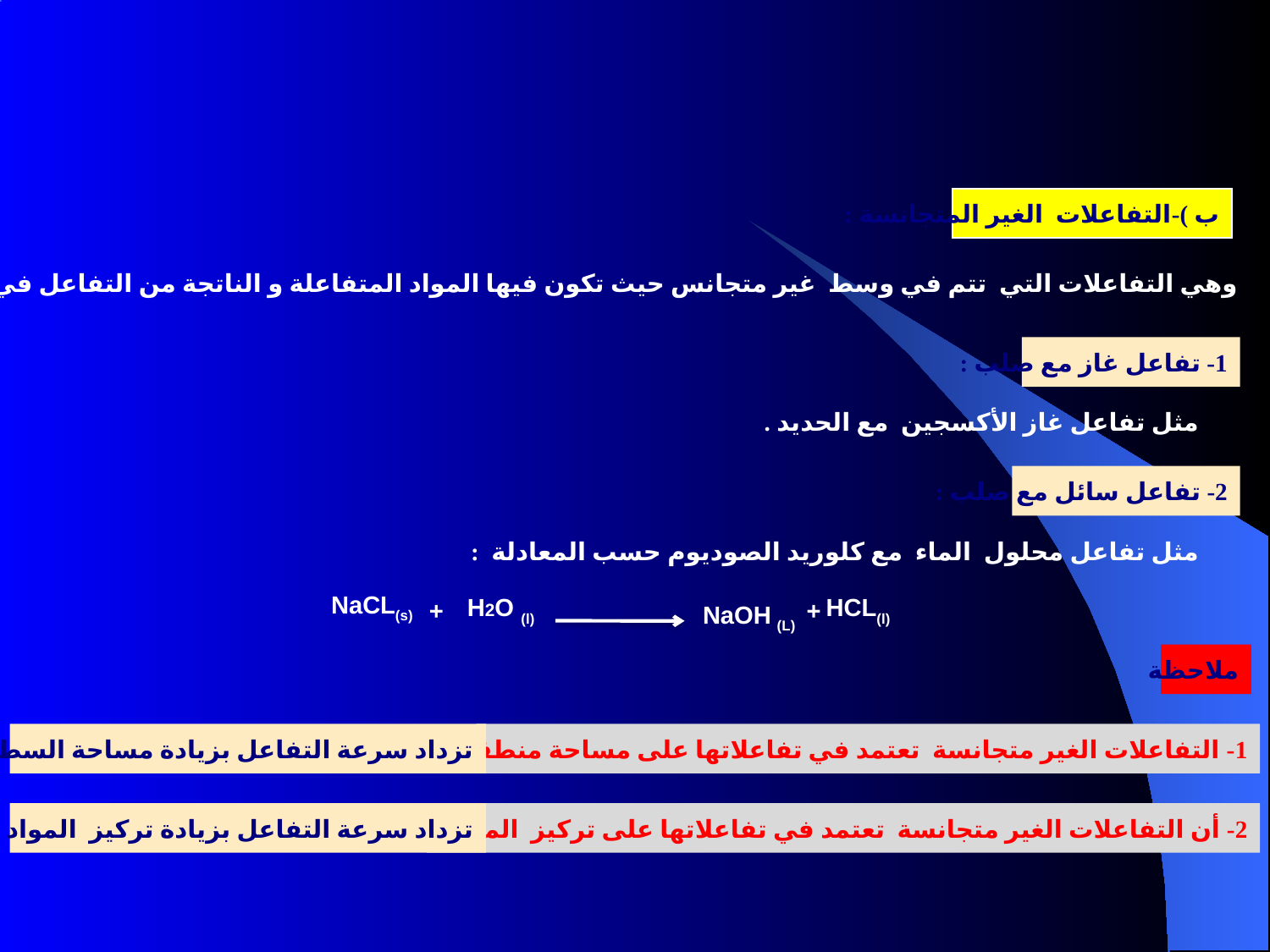

ب )-التفاعلات  الغير المتجانسة :
وهي التفاعلات التي  تتم في وسط  غير متجانس حيث تكون فيها المواد المتفاعلة و الناتجة من التفاعل في حالة مختلفة من حالات المادة  مثل :
1- تفاعل غاز مع صلب :
مثل تفاعل غاز الأكسجين  مع الحديد .
2- تفاعل سائل مع صلب :
مثل تفاعل محلول  الماء  مع كلوريد الصوديوم حسب المعادلة  :
NaCL(s)
+
H2O (l)
+
HCL(l)
NaOH (L)
ملاحظة
تزداد سرعة التفاعل بزيادة مساحة السطح المعرض للتفاعل
1- التفاعلات الغير متجانسة  تعتمد في تفاعلاتها على مساحة منطقة التلامس بين المواد المتفاعلة .
تزداد سرعة التفاعل بزيادة تركيز  المواد المتفاعلة .
2- أن التفاعلات الغير متجانسة  تعتمد في تفاعلاتها على تركيز  المواد المتفاعلة .